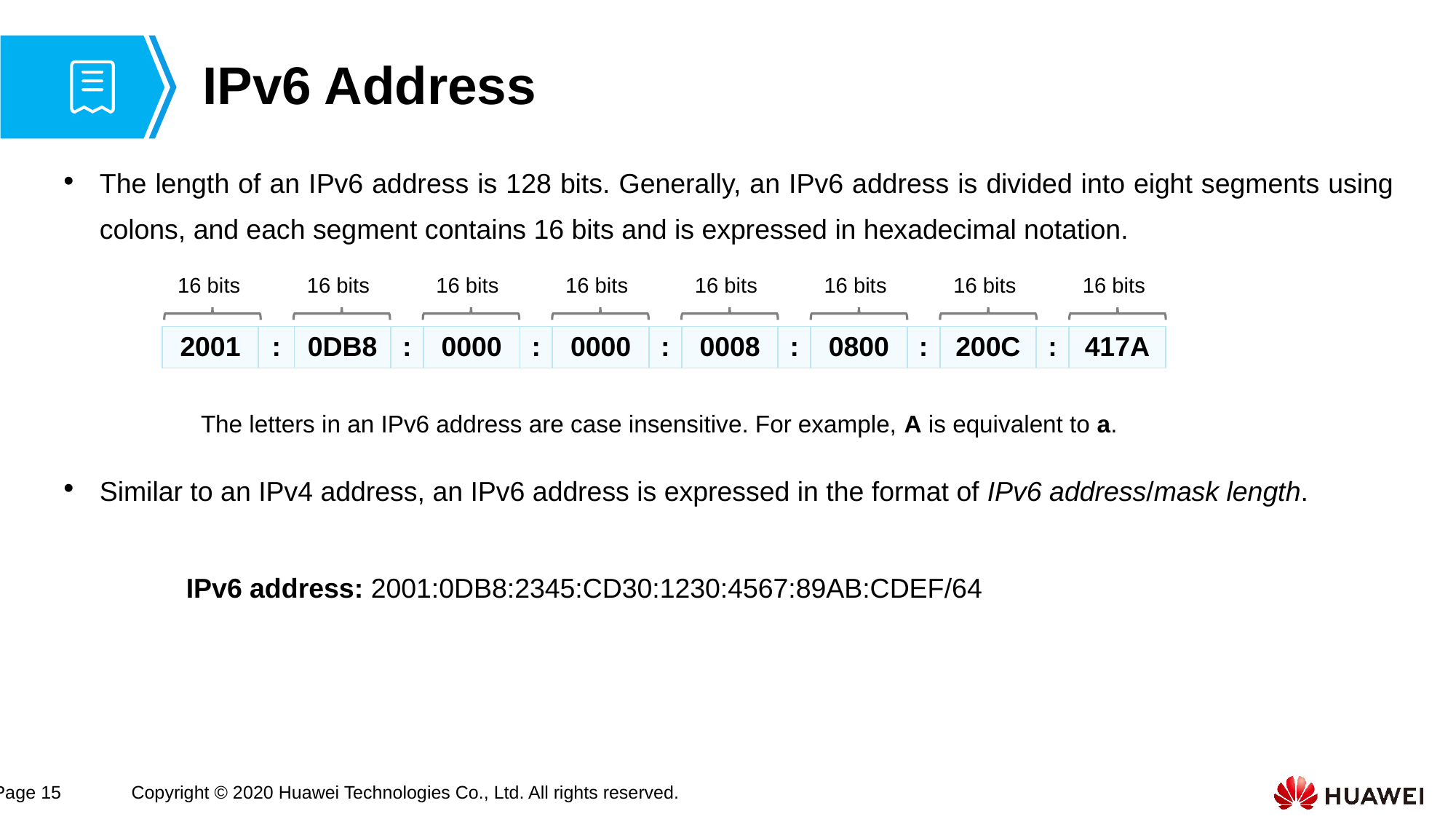

# IPv6 Address
The length of an IPv6 address is 128 bits. Generally, an IPv6 address is divided into eight segments using colons, and each segment contains 16 bits and is expressed in hexadecimal notation.

Similar to an IPv4 address, an IPv6 address is expressed in the format of IPv6 address/mask length.

16 bits

16 bits

16 bits

16 bits

16 bits

16 bits

16 bits

16 bits
| 2001 | : | 0DB8 | : | 0000 | : | 0000 | : | 0008 | : | 0800 | : | 200C | : | 417A |
| --- | --- | --- | --- | --- | --- | --- | --- | --- | --- | --- | --- | --- | --- | --- |
The letters in an IPv6 address are case insensitive. For example, A is equivalent to a.
IPv6 address: 2001:0DB8:2345:CD30:1230:4567:89AB:CDEF/64